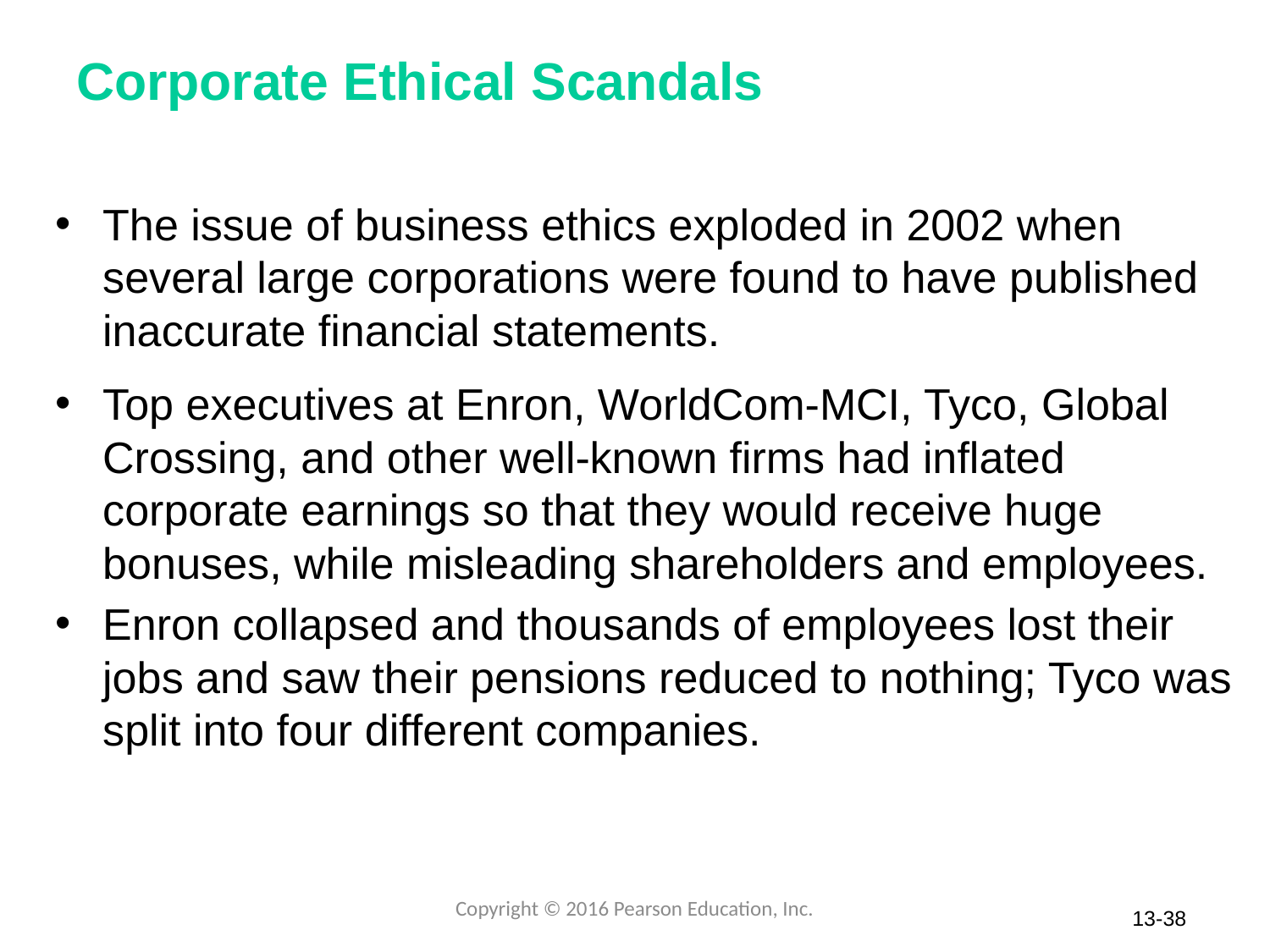

# Corporate Ethical Scandals
The issue of business ethics exploded in 2002 when several large corporations were found to have published inaccurate financial statements.

Top executives at Enron, WorldCom-MCI, Tyco, Global Crossing, and other well-known firms had inflated corporate earnings so that they would receive huge bonuses, while misleading shareholders and employees.
Enron collapsed and thousands of employees lost their jobs and saw their pensions reduced to nothing; Tyco was split into four different companies.

Copyright © 2016 Pearson Education, Inc.